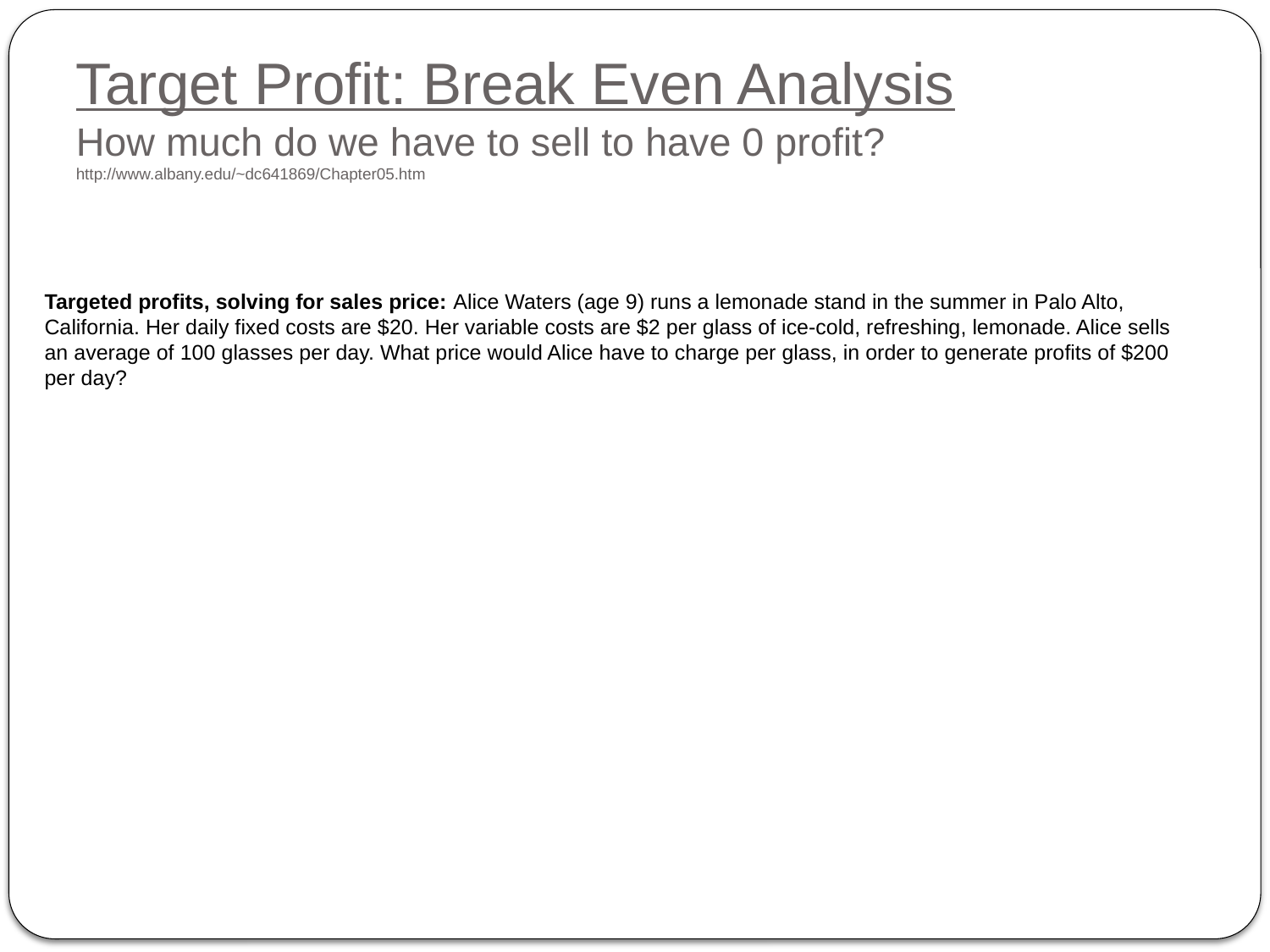

# Target Profit: Break Even Analysis How much do we have to sell to have 0 profit? http://www.albany.edu/~dc641869/Chapter05.htm
Targeted profits, solving for sales price: Alice Waters (age 9) runs a lemonade stand in the summer in Palo Alto, California. Her daily fixed costs are $20. Her variable costs are $2 per glass of ice-cold, refreshing, lemonade. Alice sells an average of 100 glasses per day. What price would Alice have to charge per glass, in order to generate profits of $200 per day?